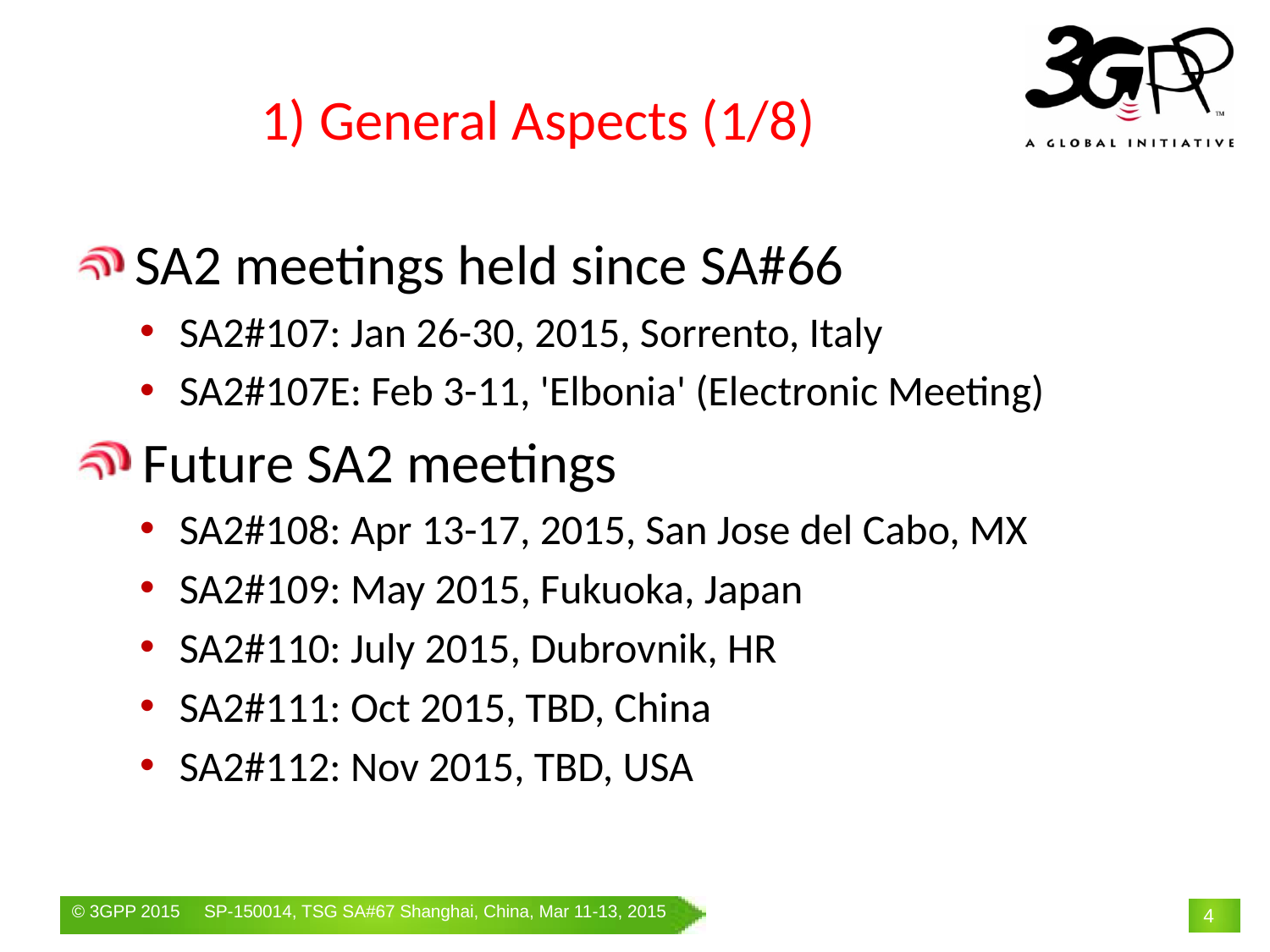

# 1) General Aspects (1/8)
 SA2 meetings held since SA#66
SA2#107: Jan 26-30, 2015, Sorrento, Italy
SA2#107E: Feb 3-11, 'Elbonia' (Electronic Meeting)
 Future SA2 meetings
SA2#108: Apr 13-17, 2015, San Jose del Cabo, MX
SA2#109: May 2015, Fukuoka, Japan
SA2#110: July 2015, Dubrovnik, HR
SA2#111: Oct 2015, TBD, China
SA2#112: Nov 2015, TBD, USA